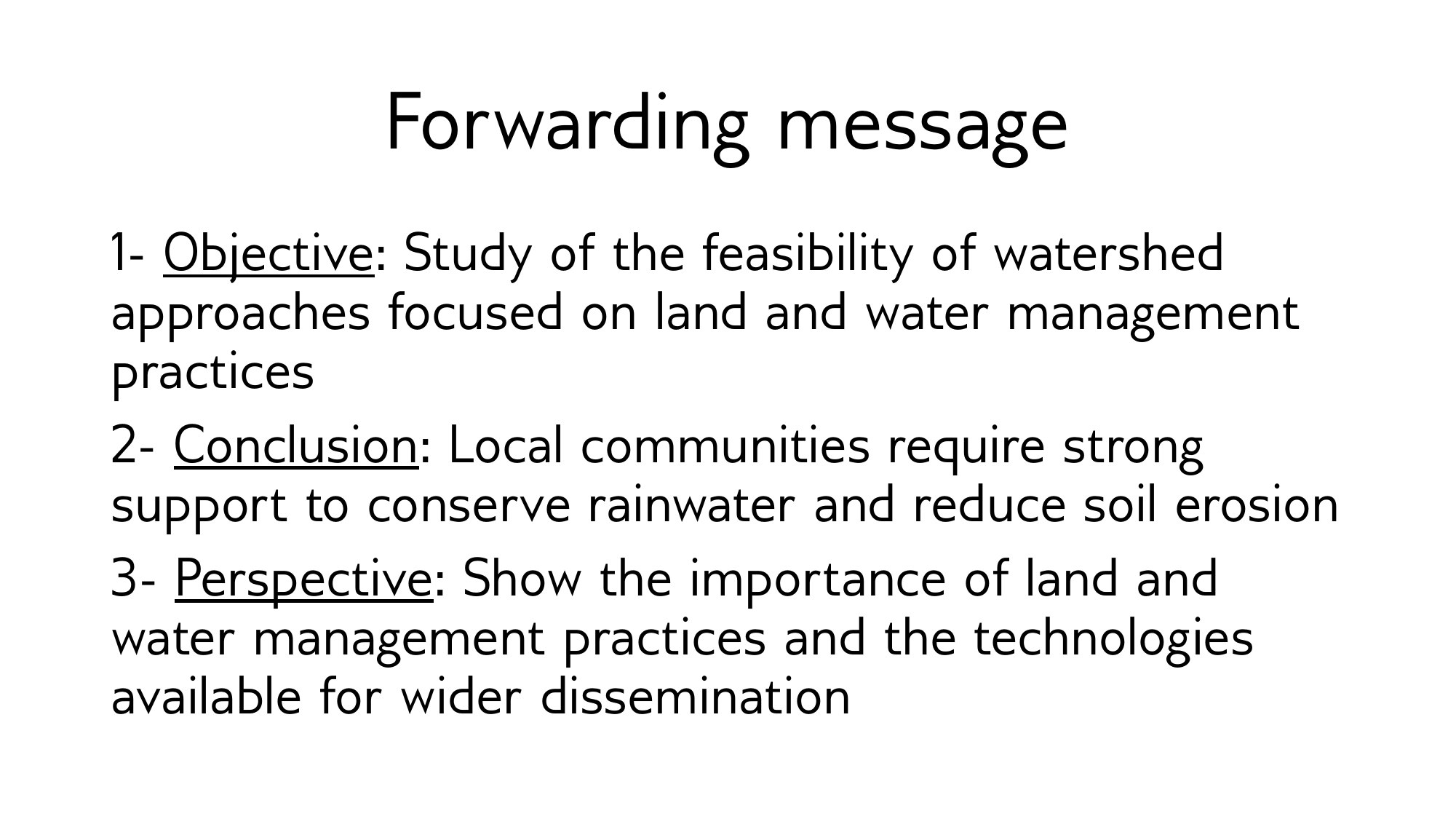

# Forwarding message
1- Objective: Study of the feasibility of watershed approaches focused on land and water management practices
2- Conclusion: Local communities require strong support to conserve rainwater and reduce soil erosion
3- Perspective: Show the importance of land and water management practices and the technologies available for wider dissemination